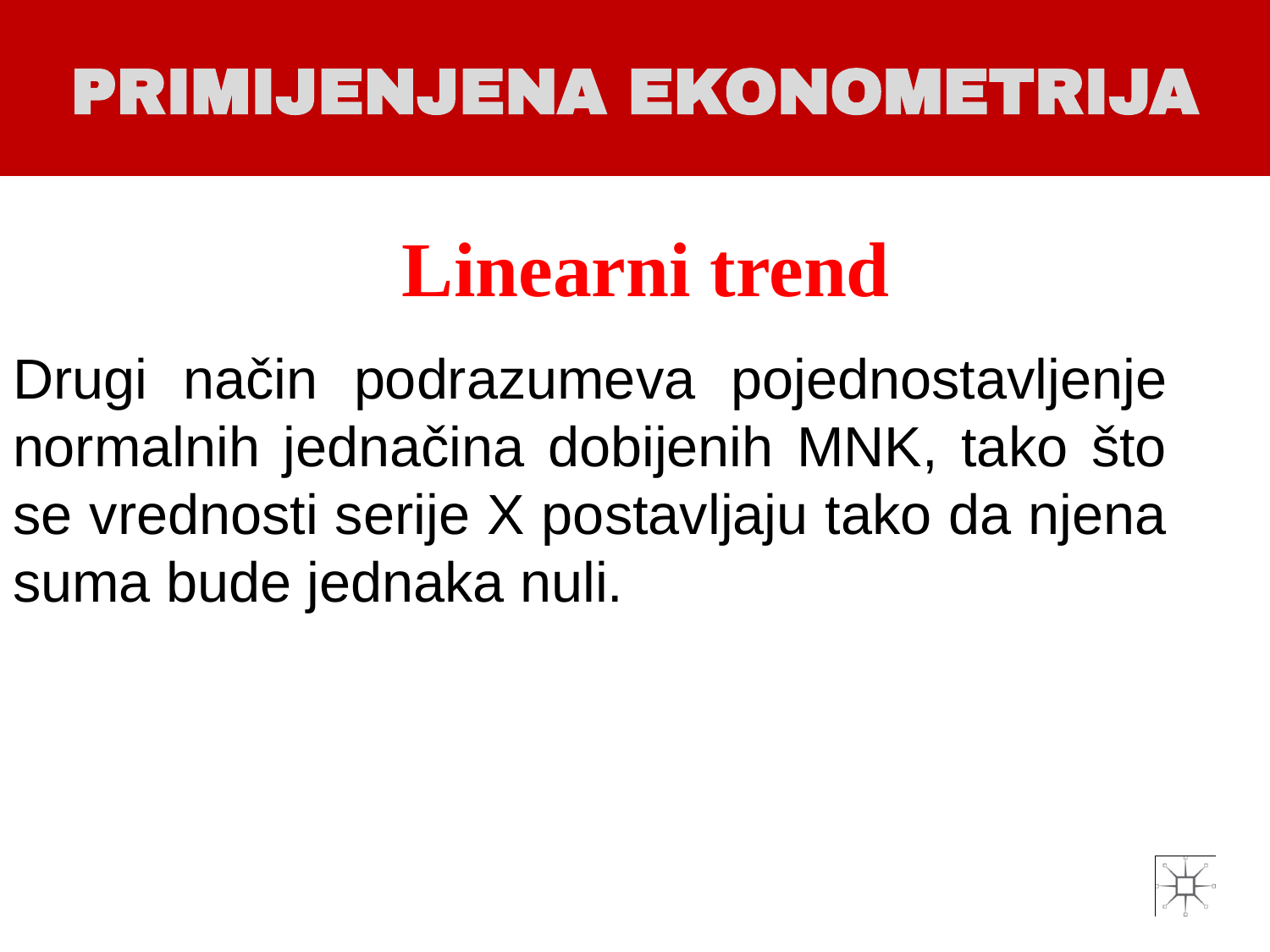

PRIMIJENJENA EKONOMETRIJA
# Linearni trend
Drugi način podrazumeva pojednostavljenje normalnih jednačina dobijenih MNK, tako što se vrednosti serije X postavljaju tako da njena suma bude jednaka nuli.